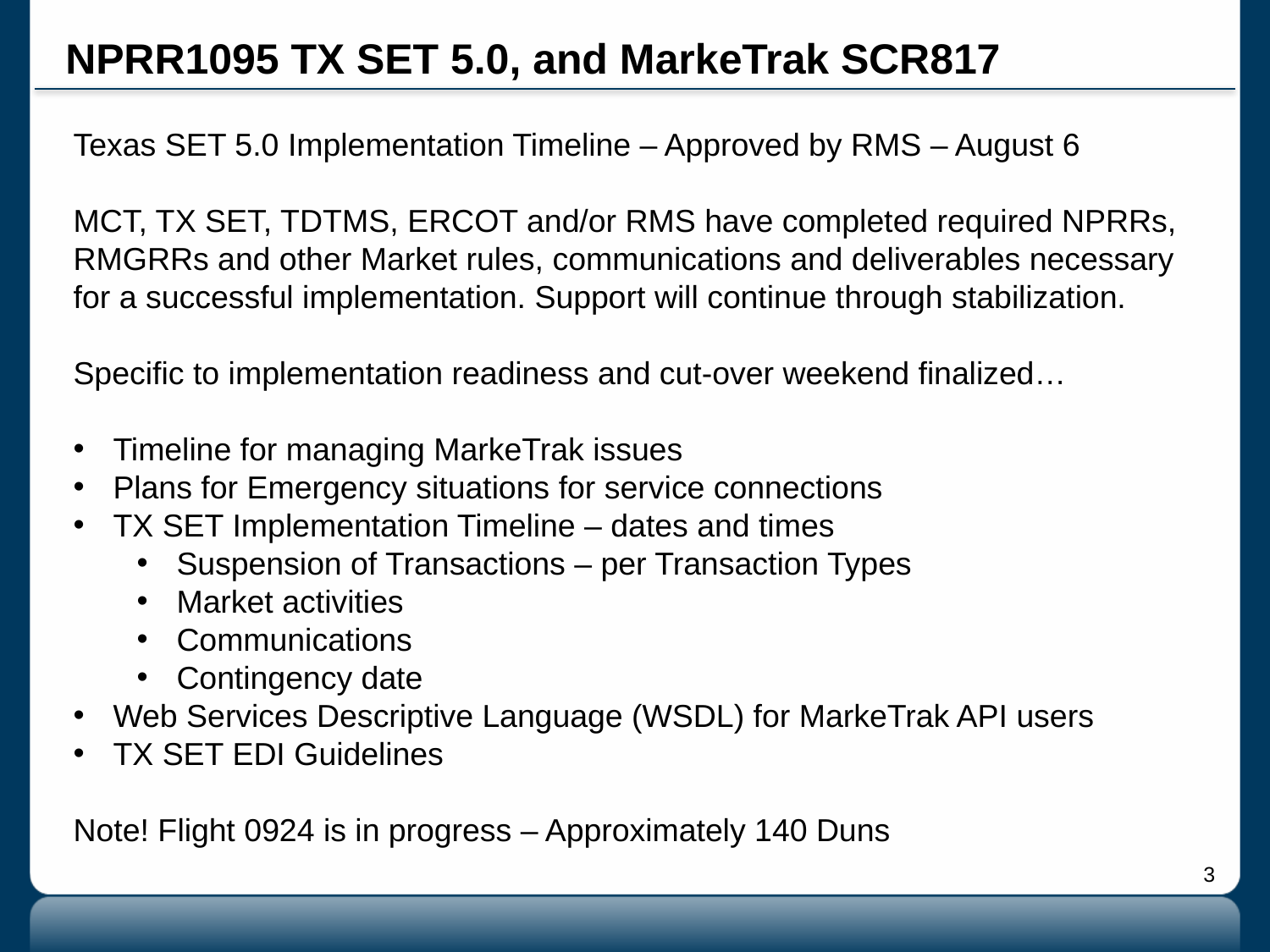

# NPRR1095 TX SET 5.0, and MarkeTrak SCR817

Texas SET 5.0 Implementation Timeline – Approved by RMS – August 6

MCT, TX SET, TDTMS, ERCOT and/or RMS have completed required NPRRs, RMGRRs and other Market rules, communications and deliverables necessary for a successful implementation. Support will continue through stabilization.

Specific to implementation readiness and cut-over weekend finalized…

Timeline for managing MarkeTrak issues
Plans for Emergency situations for service connections
TX SET Implementation Timeline – dates and times
Suspension of Transactions – per Transaction Types
Market activities
Communications
Contingency date
Web Services Descriptive Language (WSDL) for MarkeTrak API users
TX SET EDI Guidelines

Note! Flight 0924 is in progress – Approximately 140 Duns